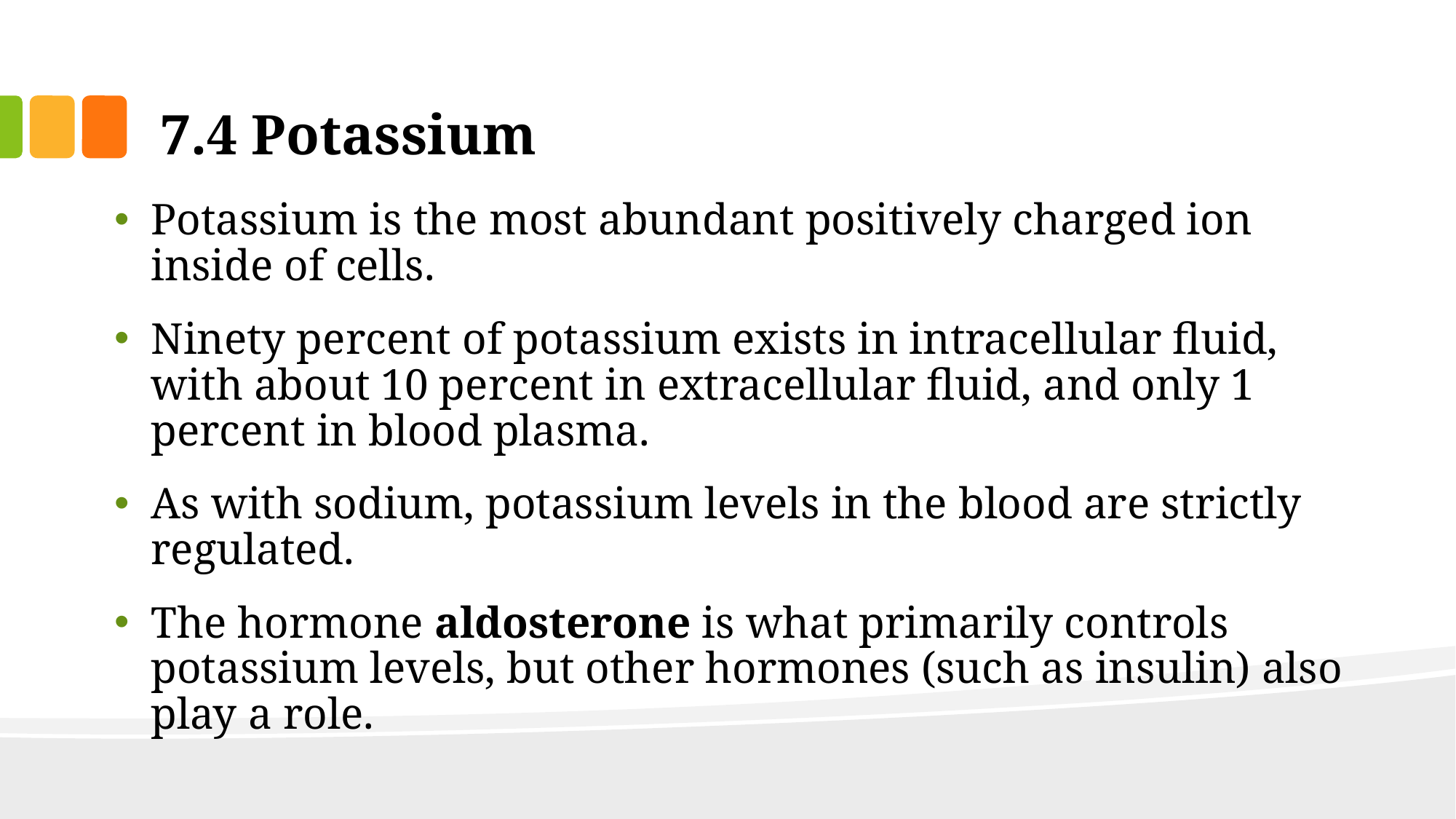

# 7.4 Potassium
Potassium is the most abundant positively charged ion inside of cells.
Ninety percent of potassium exists in intracellular fluid, with about 10 percent in extracellular fluid, and only 1 percent in blood plasma.
As with sodium, potassium levels in the blood are strictly regulated.
The hormone aldosterone is what primarily controls potassium levels, but other hormones (such as insulin) also play a role.